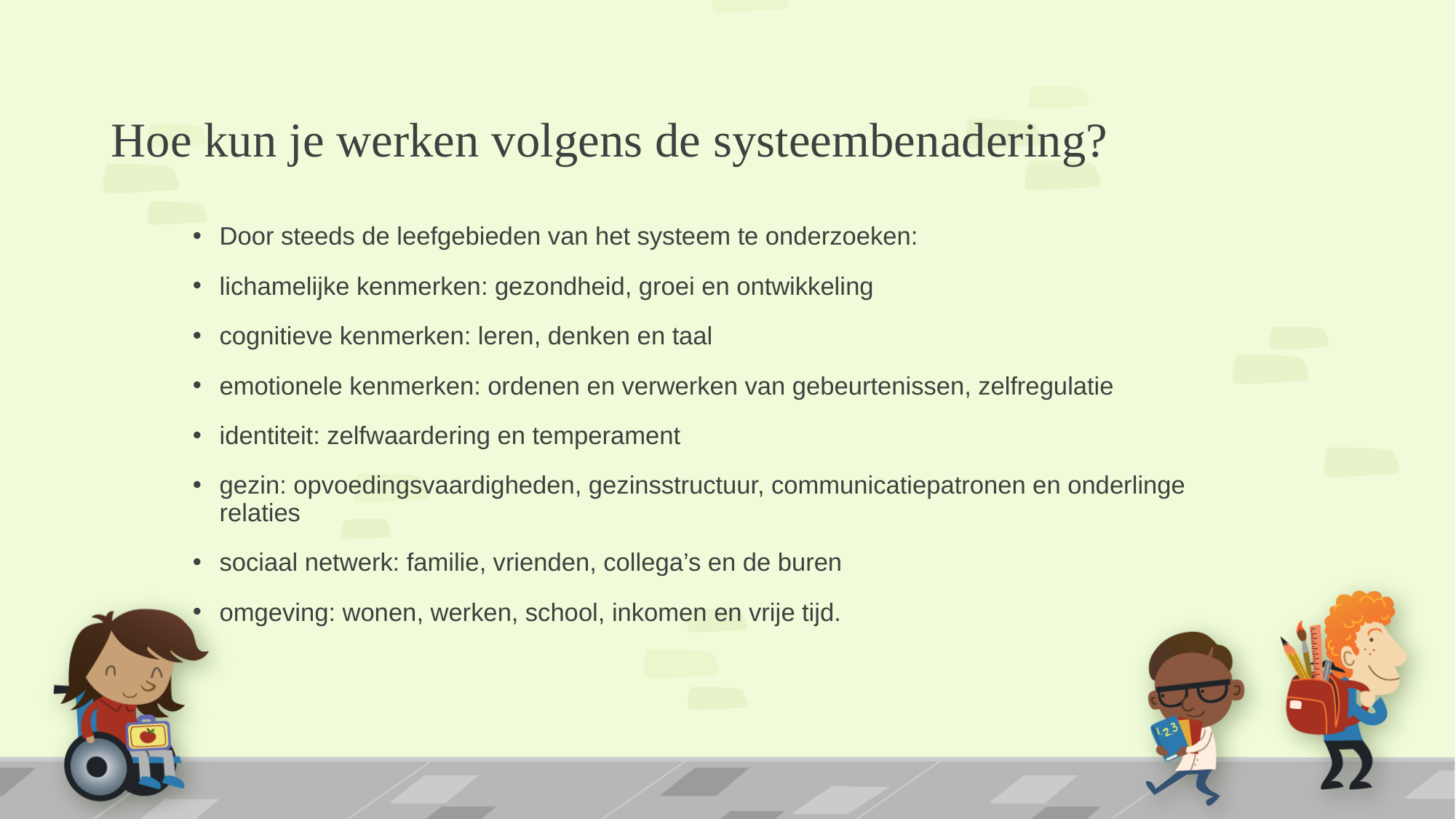

# Hoe kun je werken volgens de systeembenadering?
Door steeds de leefgebieden van het systeem te onderzoeken:
lichamelijke kenmerken: gezondheid, groei en ontwikkeling
cognitieve kenmerken: leren, denken en taal
emotionele kenmerken: ordenen en verwerken van gebeurtenissen, zelfregulatie
identiteit: zelfwaardering en temperament
gezin: opvoedingsvaardigheden, gezinsstructuur, communicatiepatronen en onderlinge relaties
sociaal netwerk: familie, vrienden, collega’s en de buren
omgeving: wonen, werken, school, inkomen en vrije tijd.